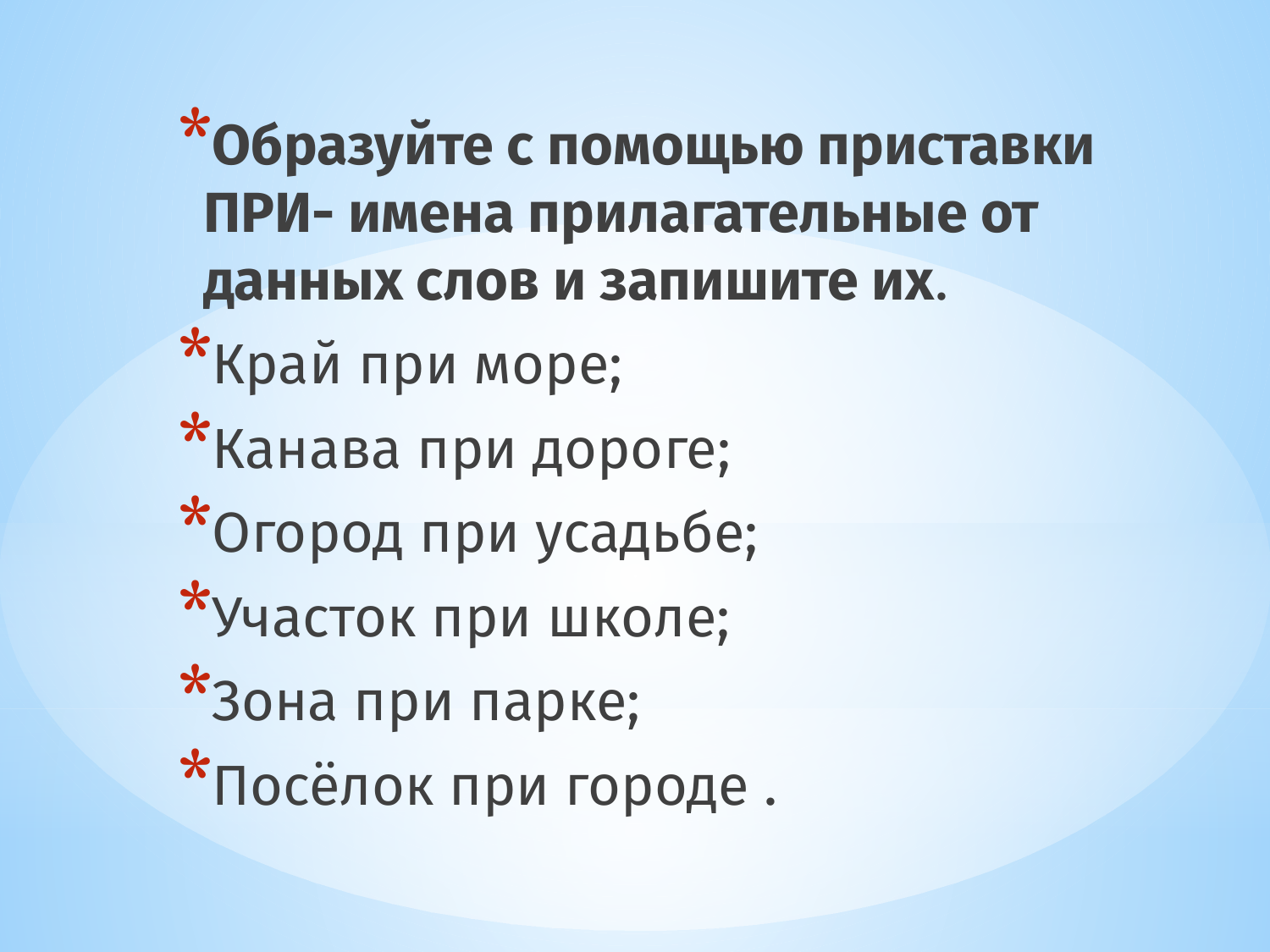

Образуйте с помощью приставки ПРИ- имена прилагательные от данных слов и запишите их.
Край при море;
Канава при дороге;
Огород при усадьбе;
Участок при школе;
Зона при парке;
Посёлок при городе .